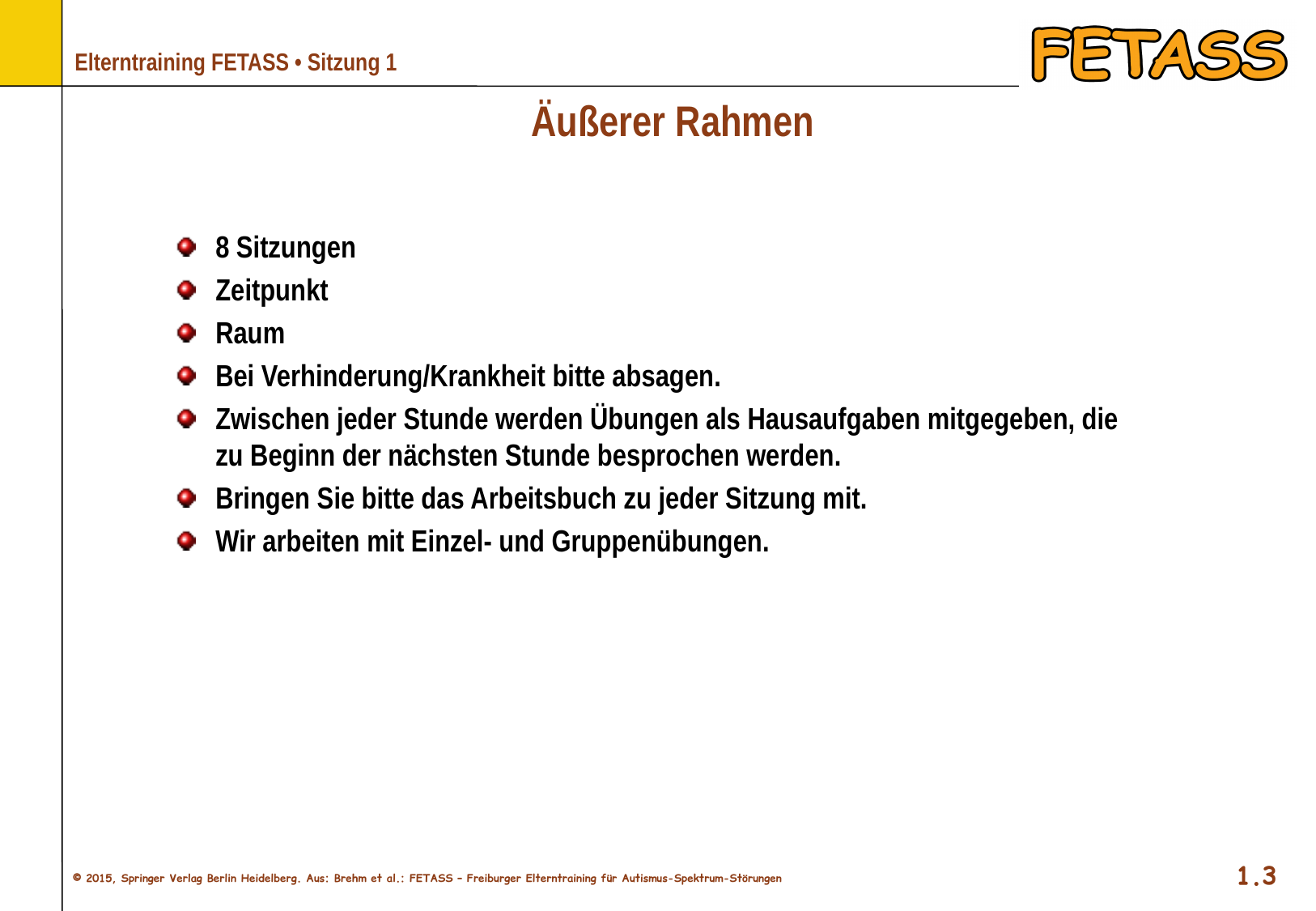

Äußerer Rahmen
8 Sitzungen
Zeitpunkt
Raum
Bei Verhinderung/Krankheit bitte absagen.
Zwischen jeder Stunde werden Übungen als Hausaufgaben mitgegeben, die zu Beginn der nächsten Stunde besprochen werden.
Bringen Sie bitte das Arbeitsbuch zu jeder Sitzung mit.
Wir arbeiten mit Einzel- und Gruppenübungen.